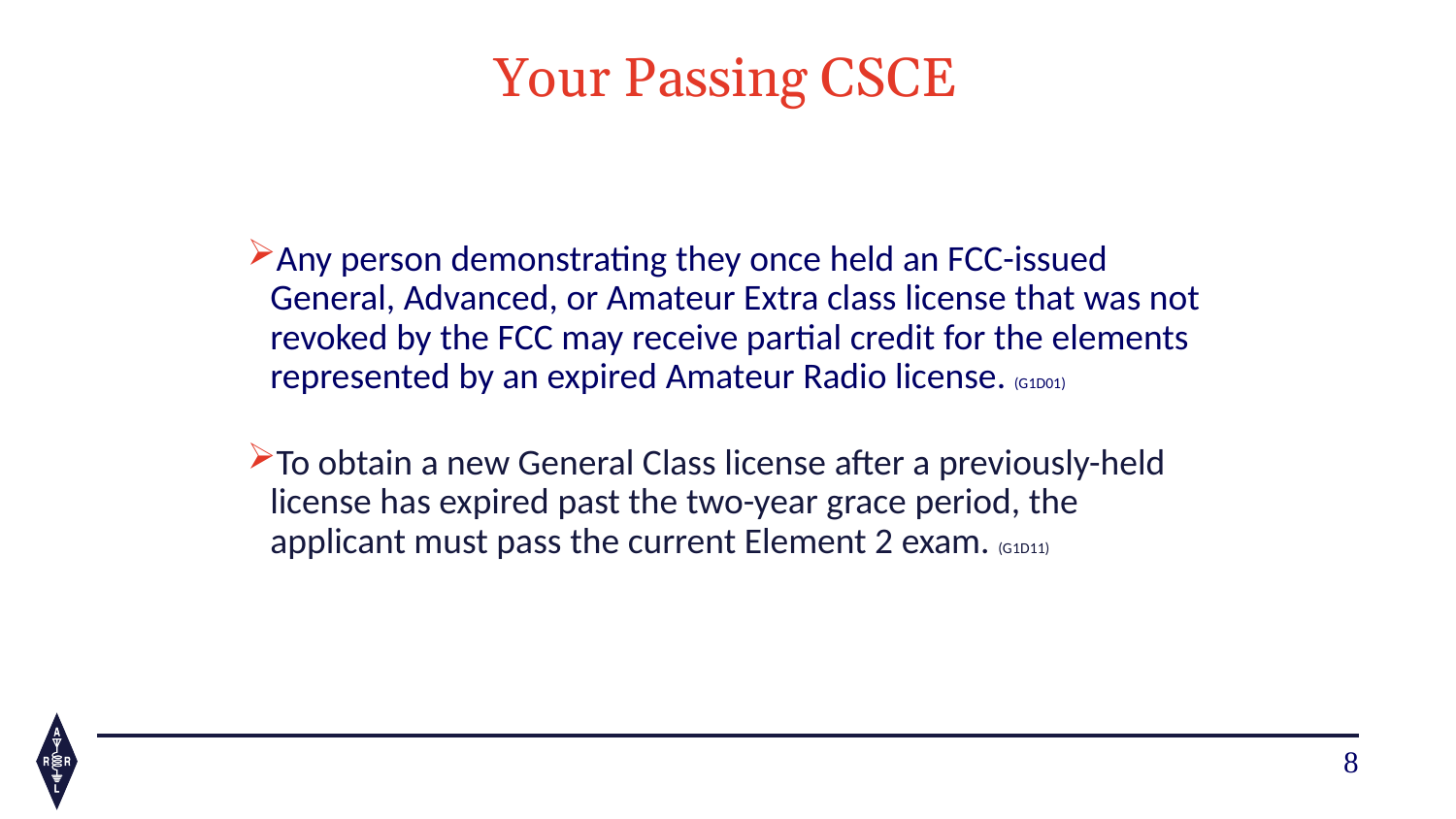

# Your Passing CSCE

Any person demonstrating they once held an FCC-issued General, Advanced, or Amateur Extra class license that was not revoked by the FCC may receive partial credit for the elements represented by an expired Amateur Radio license. (G1D01)

To obtain a new General Class license after a previously-held license has expired past the two-year grace period, the applicant must pass the current Element 2 exam. (G1D11)

8